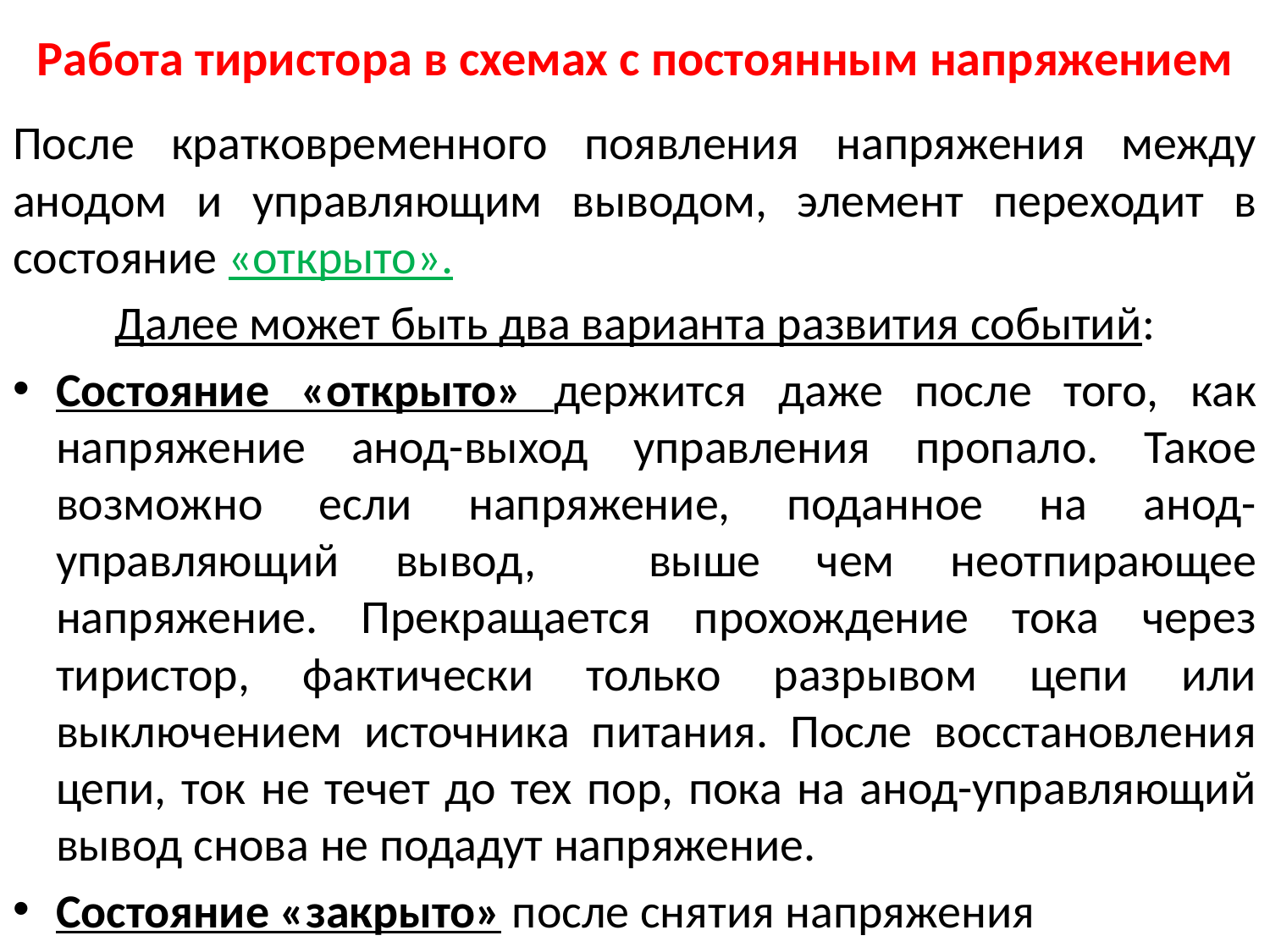

# Работа тиристора в схемах с постоянным напряжением
После кратковременного появления напряжения между анодом и управляющим выводом, элемент переходит в состояние «открыто».
Далее может быть два варианта развития событий:
Состояние «открыто» держится даже после того, как напряжение анод-выход управления пропало. Такое возможно если напряжение, поданное на анод-управляющий вывод,  выше чем неотпирающее напряжение. Прекращается прохождение тока через тиристор, фактически только разрывом цепи или выключением источника питания. После восстановления цепи, ток не течет до тех пор, пока на анод-управляющий вывод снова не подадут напряжение.
Состояние «закрыто» после снятия напряжения